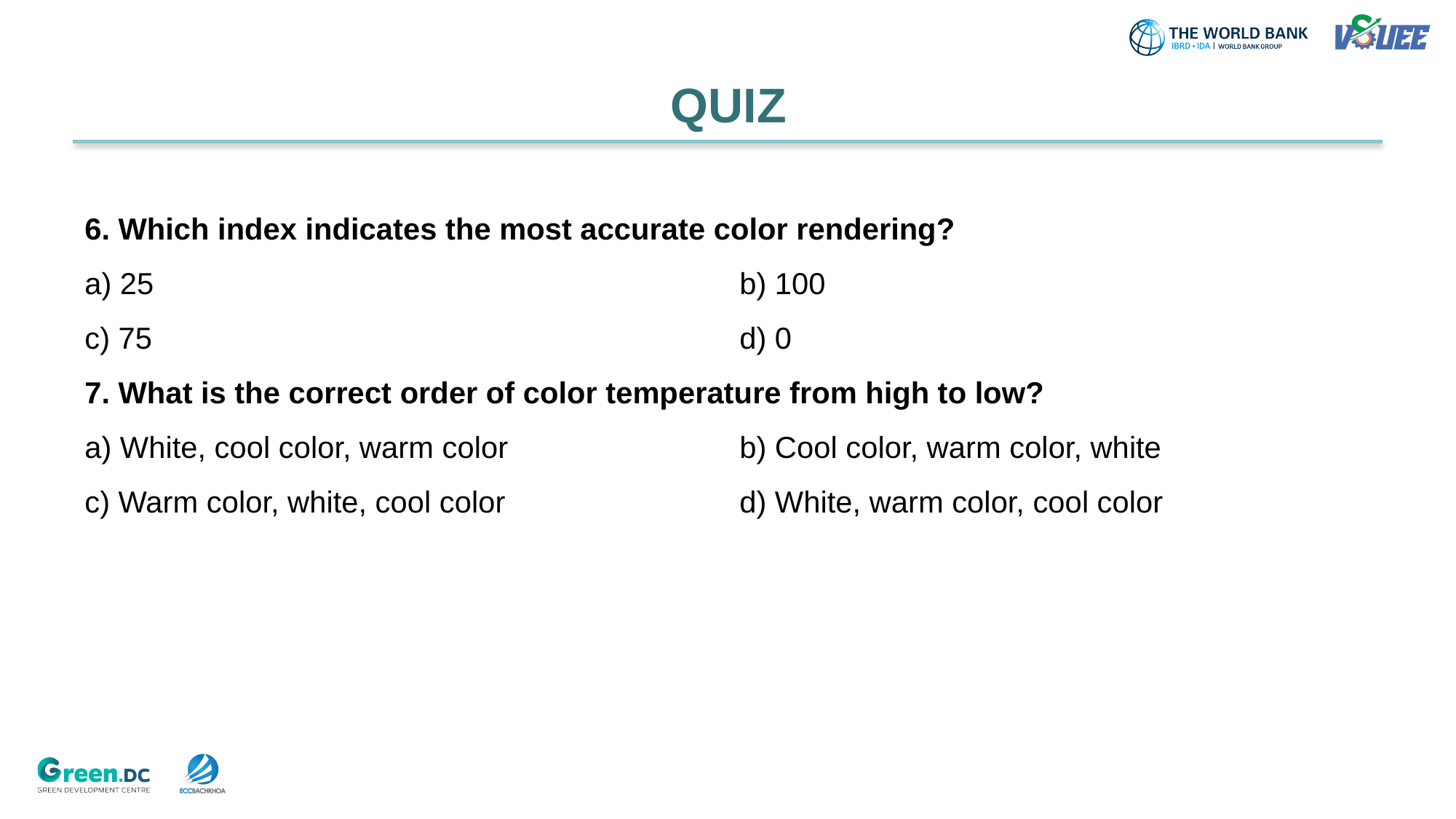

# QUIZ
6. Which index indicates the most accurate color rendering?
a) 25						b) 100
c) 75						d) 0
7. What is the correct order of color temperature from high to low?
a) White, cool color, warm color			b) Cool color, warm color, white
c) Warm color, white, cool color			d) White, warm color, cool color